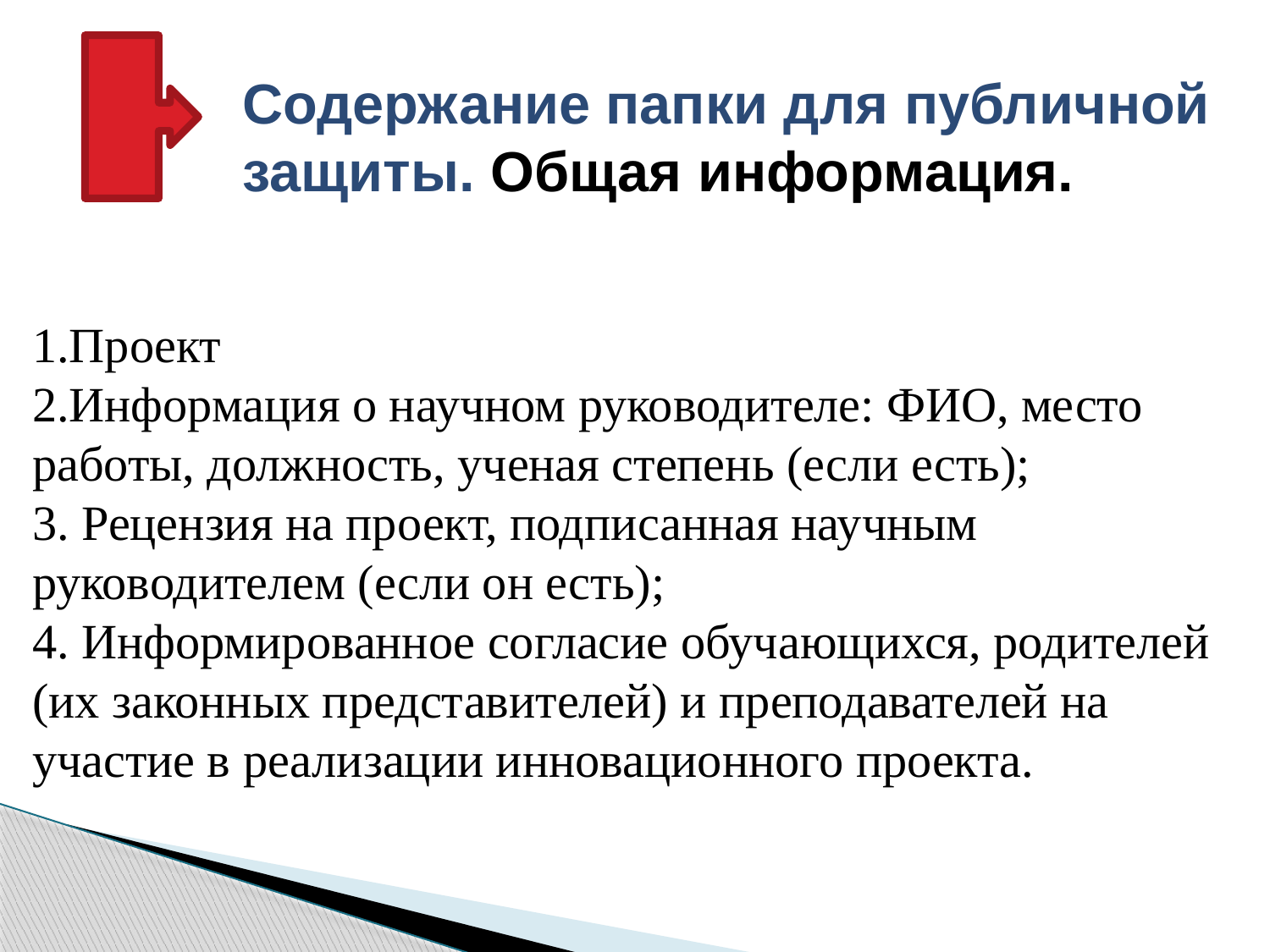

Содержание папки для публичной защиты. Общая информация.
Проект
Информация о научном руководителе: ФИО, место работы, должность, ученая степень (если есть);
3. Рецензия на проект, подписанная научным руководителем (если он есть);
4. Информированное согласие обучающихся, родителей (их законных представителей) и преподавателей на участие в реализации инновационного проекта.